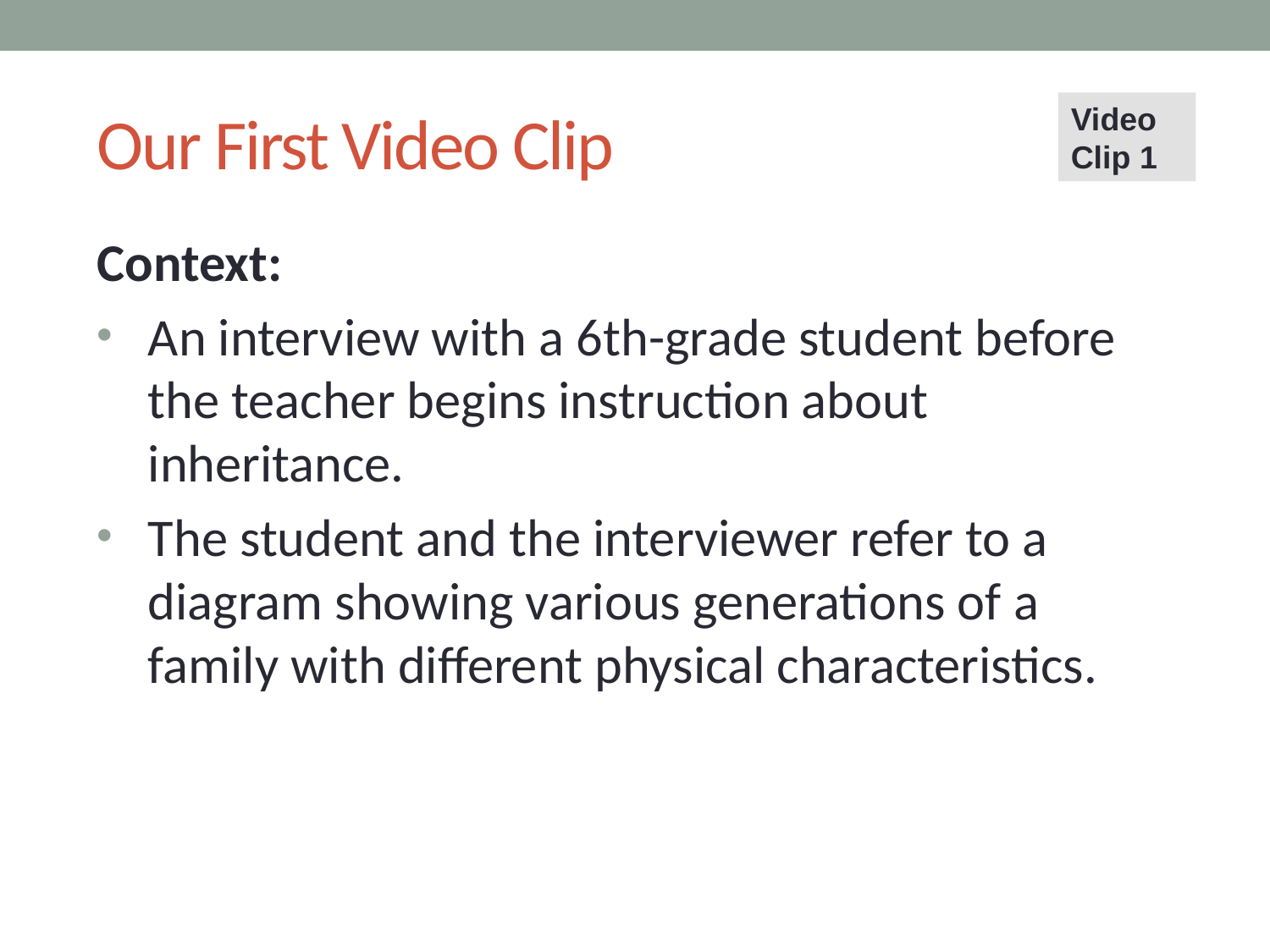

# Our First Video Clip
Video Clip 1
Context:
An interview with a 6th-grade student before the teacher begins instruction about inheritance.
The student and the interviewer refer to a diagram showing various generations of a family with different physical characteristics.